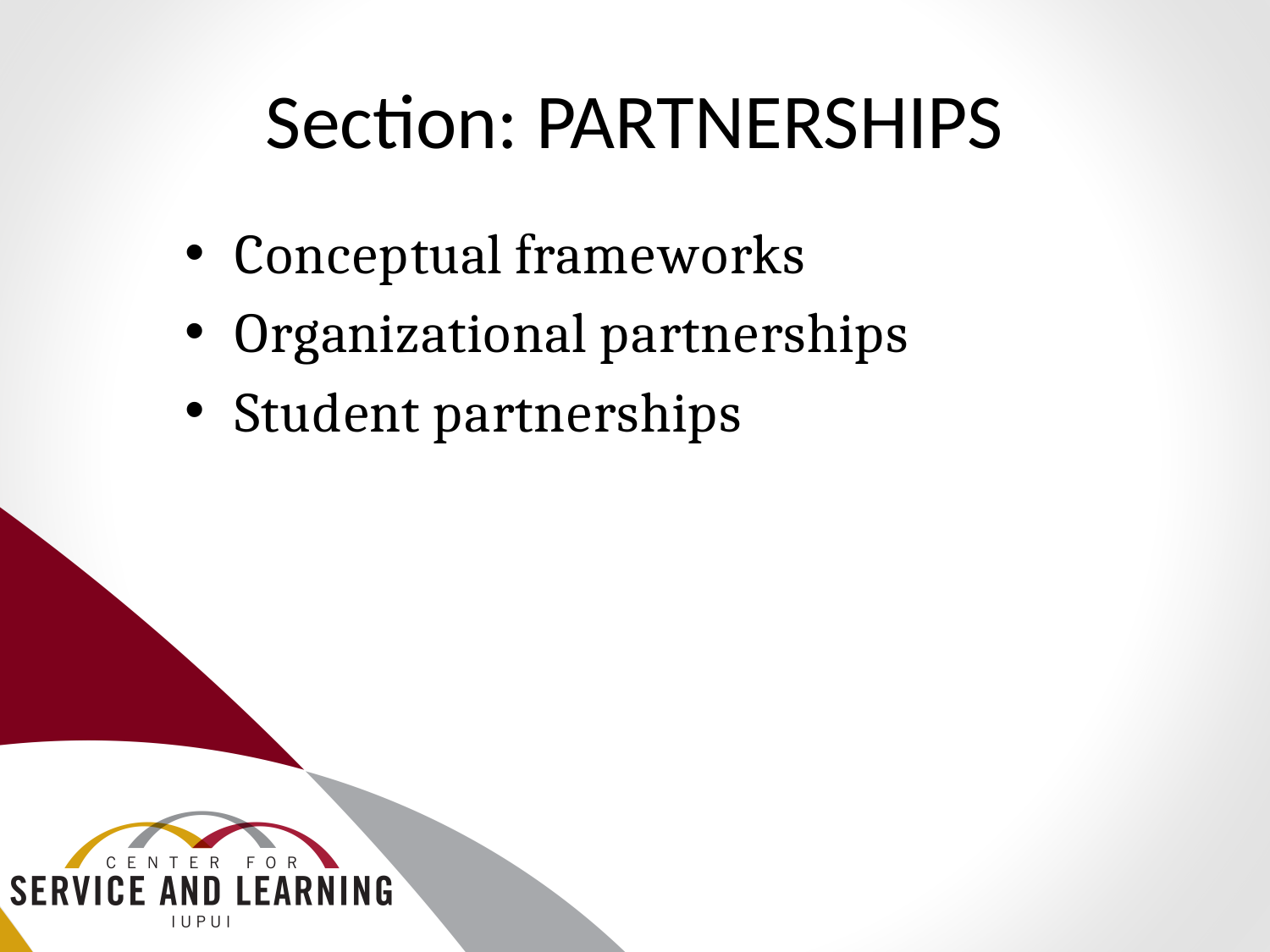

# Section: PARTNERSHIPS
Conceptual frameworks
Organizational partnerships
Student partnerships